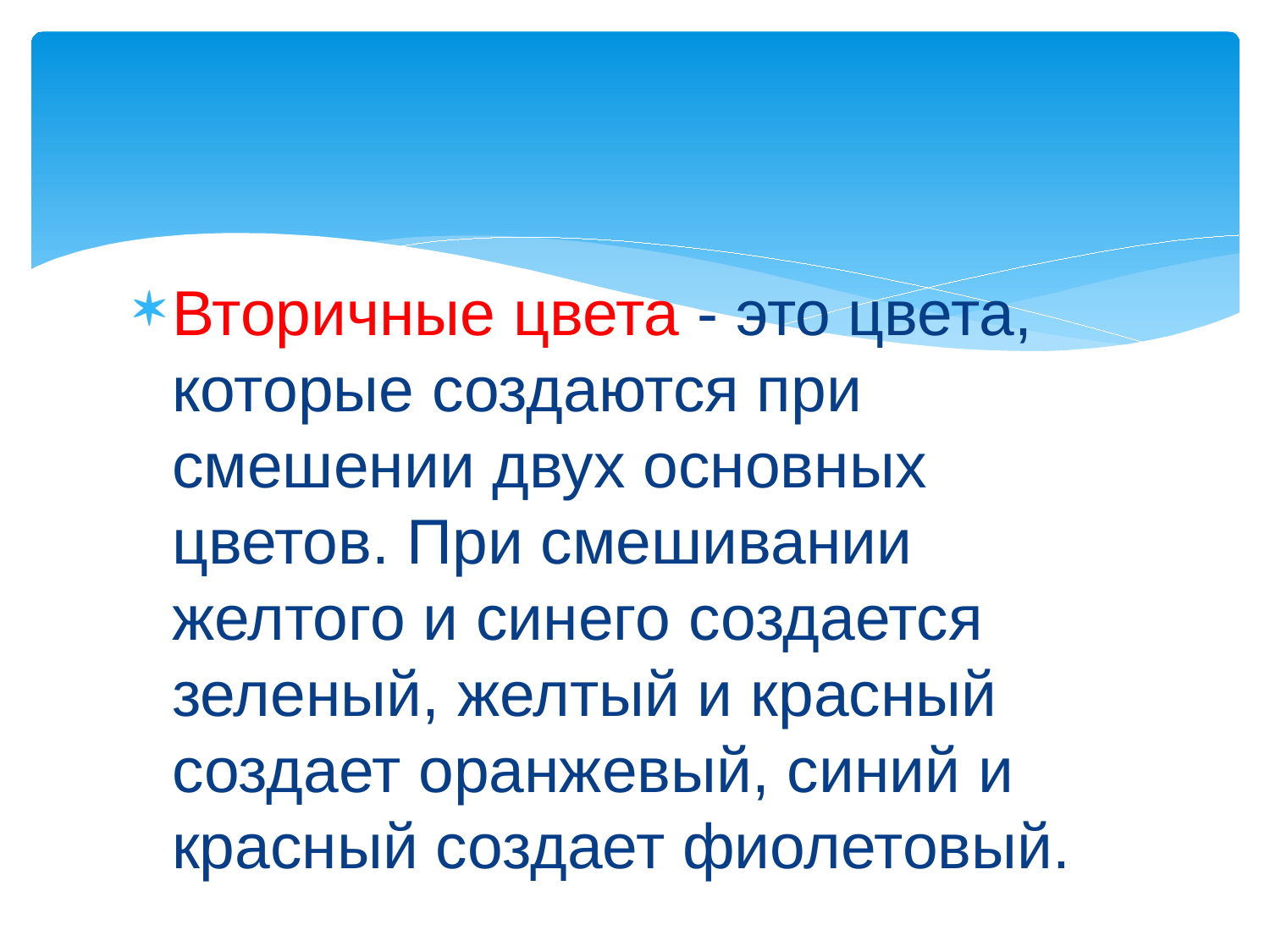

Вторичные цвета - это цвета, которые создаются при смешении двух основных цветов. При смешивании желтого и синего создается зеленый, желтый и красный создает оранжевый, синий и красный создает фиолетовый.